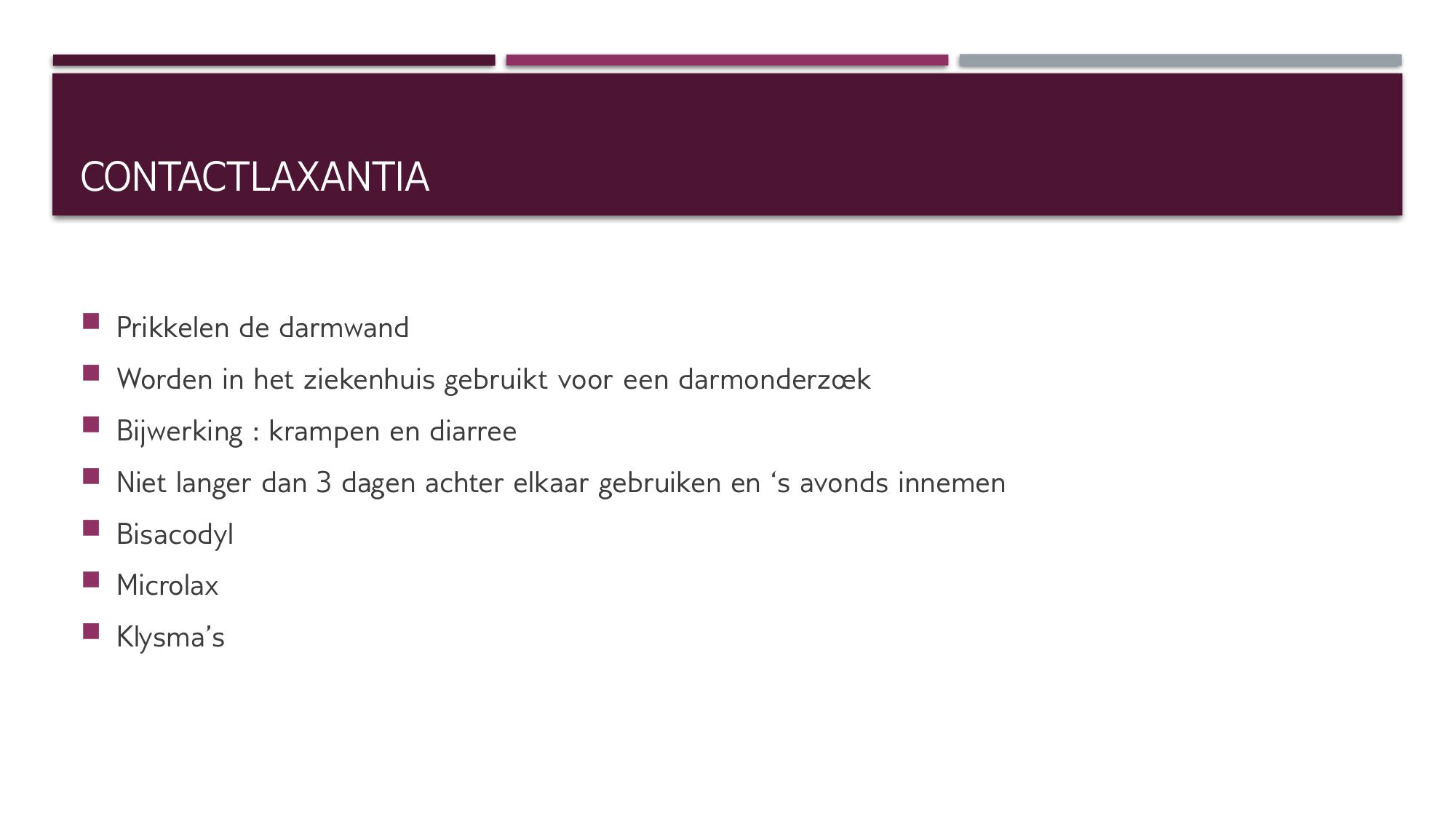

# contactlaxantia
Prikkelen de darmwand
Worden in het ziekenhuis gebruikt voor een darmonderzoek
Bijwerking : krampen en diarree
Niet langer dan 3 dagen achter elkaar gebruiken en ‘s avonds innemen
Bisacodyl
Microlax
Klysma’s